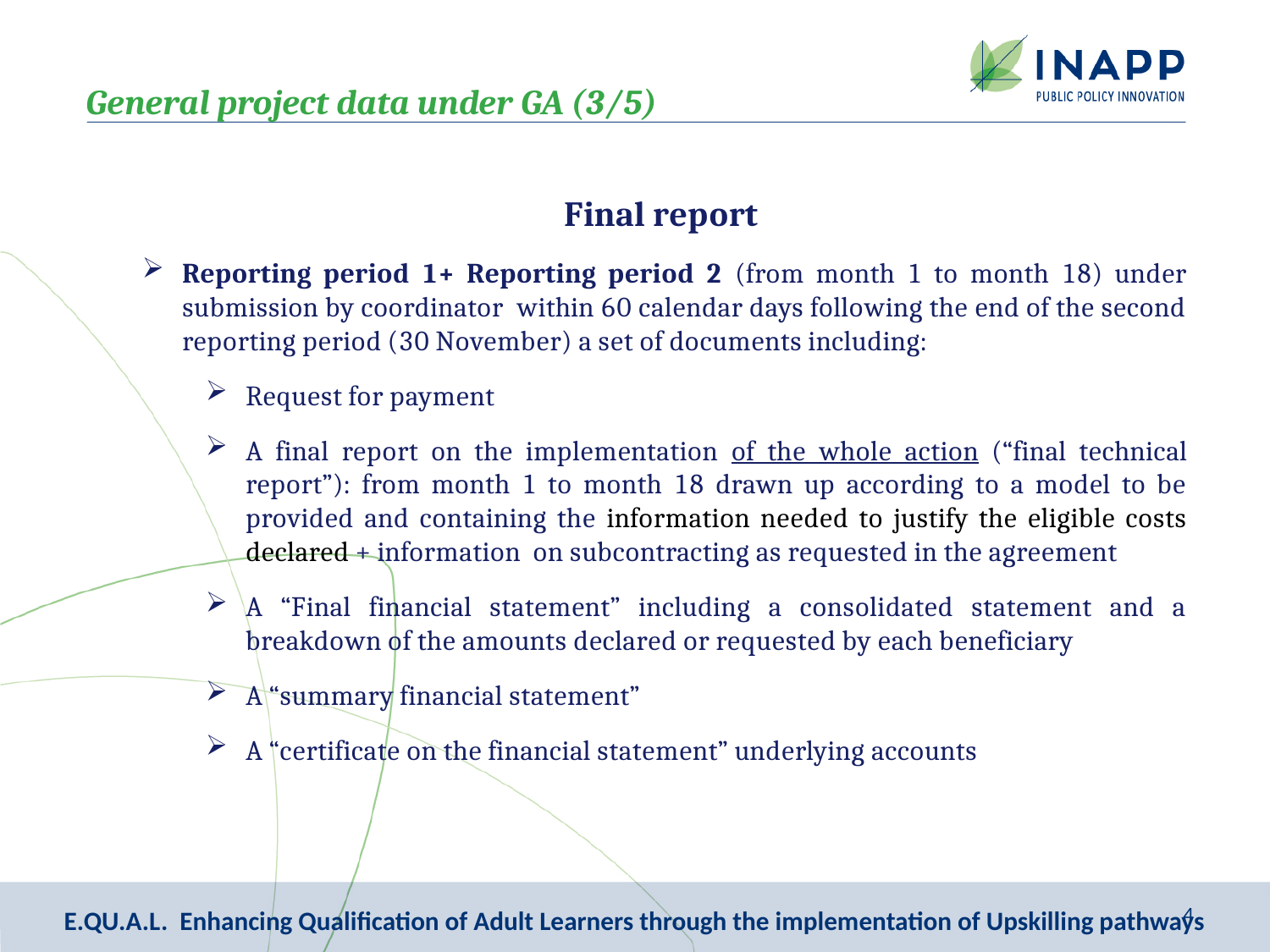

General project data under GA (3/5)
Final report
Reporting period 1+ Reporting period 2 (from month 1 to month 18) under submission by coordinator  within 60 calendar days following the end of the second reporting period (30 November) a set of documents including:
Request for payment
A final report on the implementation of the whole action (“final technical report”): from month 1 to month 18 drawn up according to a model to be provided and containing the information needed to justify the eligible costs declared + information  on subcontracting as requested in the agreement
A “Final financial statement” including a consolidated statement and a breakdown of the amounts declared or requested by each beneficiary
A “summary financial statement”
A “certificate on the financial statement” underlying accounts
4
E.QU.A.L.  Enhancing Qualification of Adult Learners through the implementation of Upskilling pathways